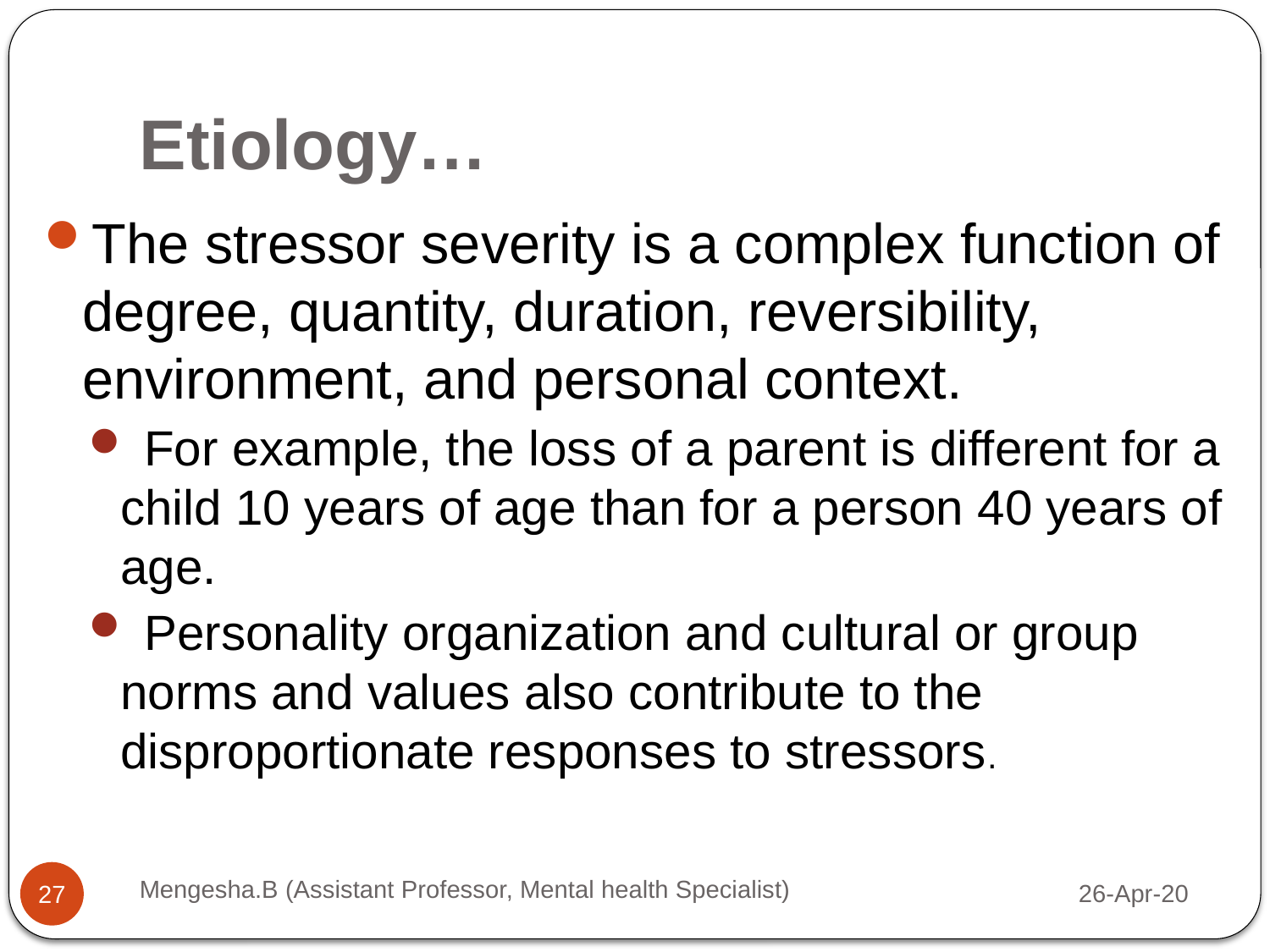

# Etiology…
The stressor severity is a complex function of degree, quantity, duration, reversibility, environment, and personal context.
 For example, the loss of a parent is different for a child 10 years of age than for a person 40 years of age.
 Personality organization and cultural or group norms and values also contribute to the disproportionate responses to stressors.
Mengesha.B (Assistant Professor, Mental health Specialist)
26-Apr-20
27